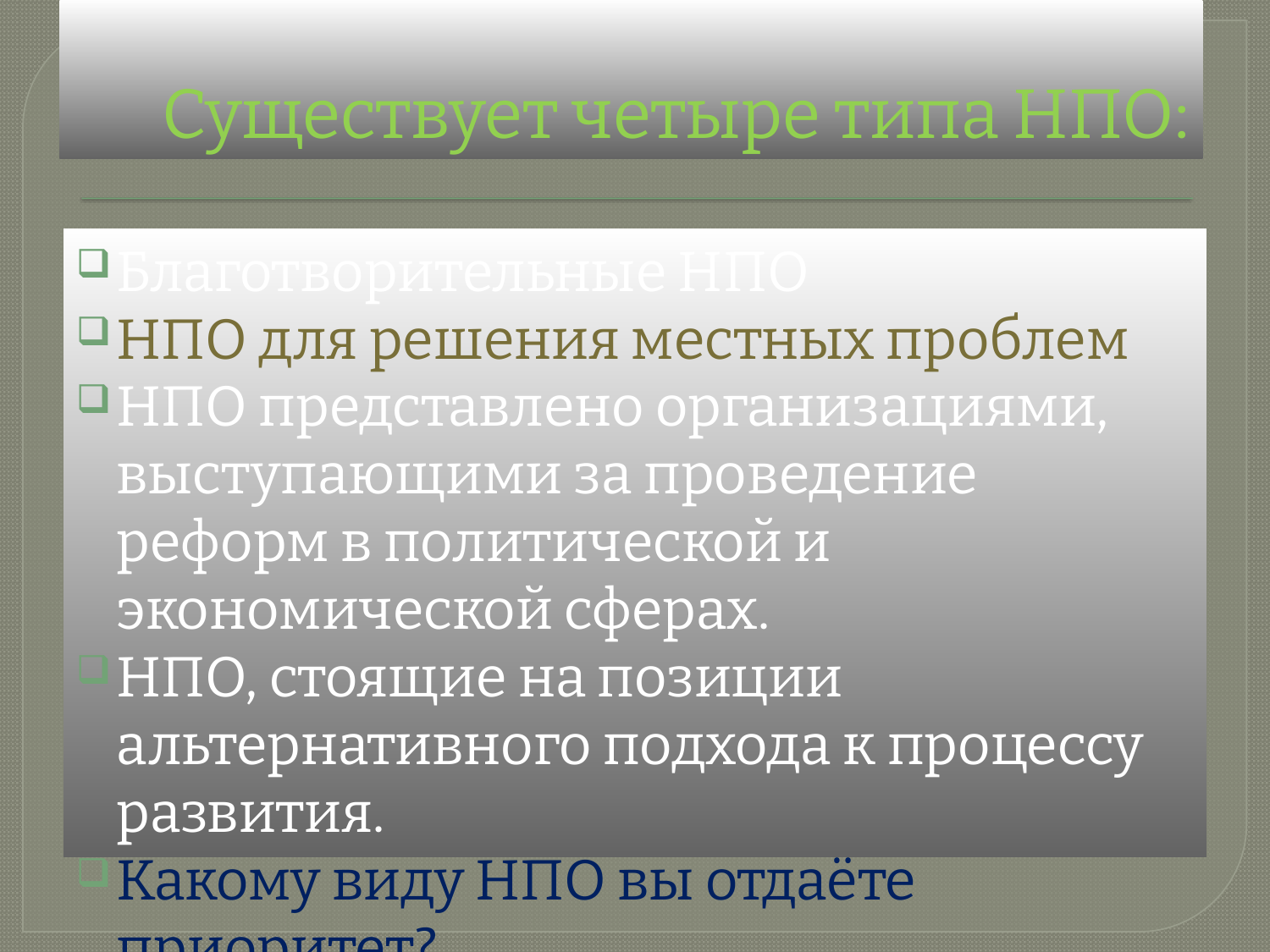

# Существует четыре типа НПО:
Благотворительные НПО
НПО для решения местных проблем
НПО представлено организациями, выступающими за проведение реформ в политической и экономической сферах.
НПО, стоящие на позиции альтернативного подхода к процессу развития.
Какому виду НПО вы отдаёте приоритет?